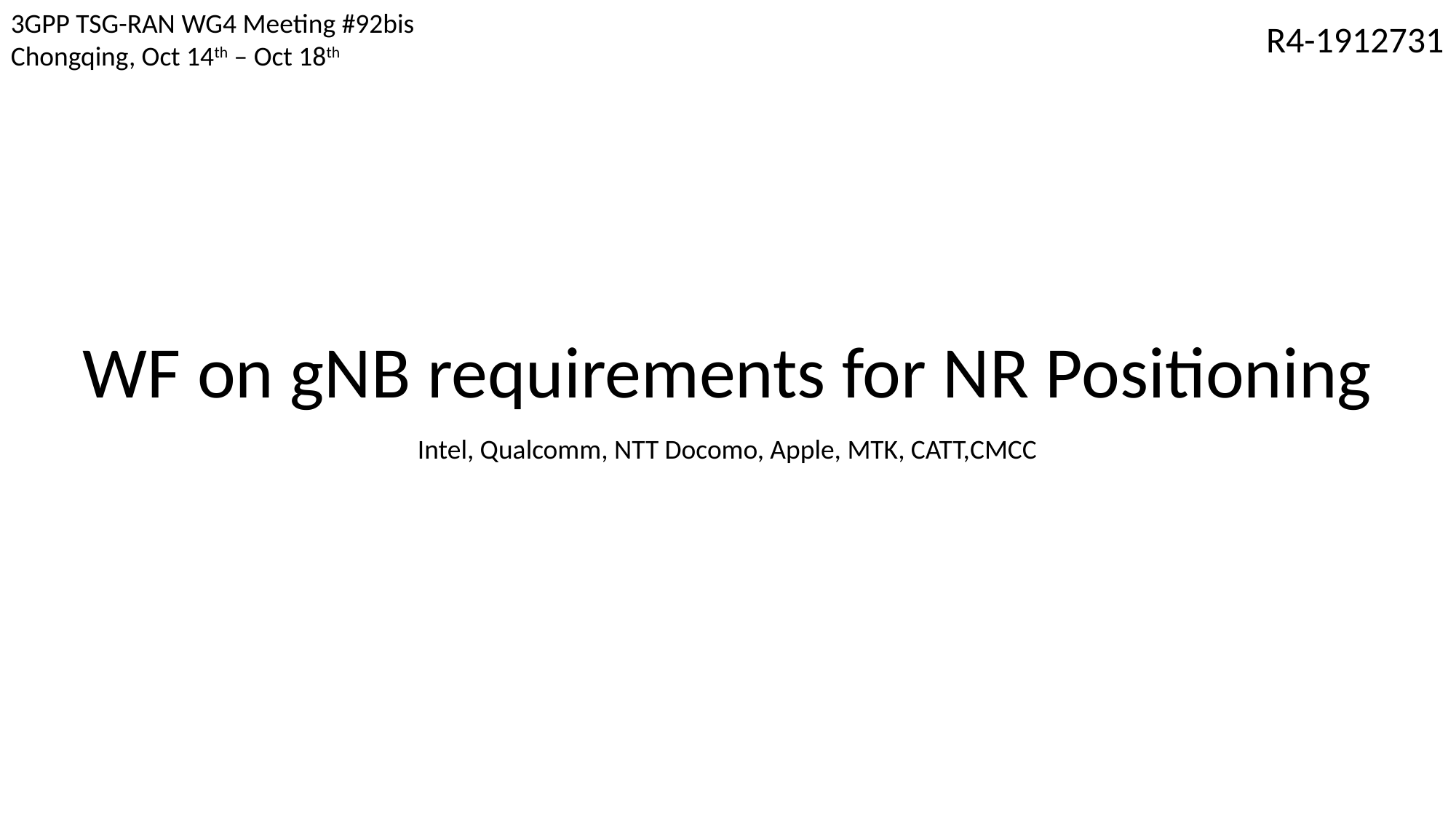

3GPP TSG-RAN WG4 Meeting #92bis
Chongqing, Oct 14th – Oct 18th
R4-1912731
# WF on gNB requirements for NR Positioning
Intel, Qualcomm, NTT Docomo, Apple, MTK, CATT,CMCC